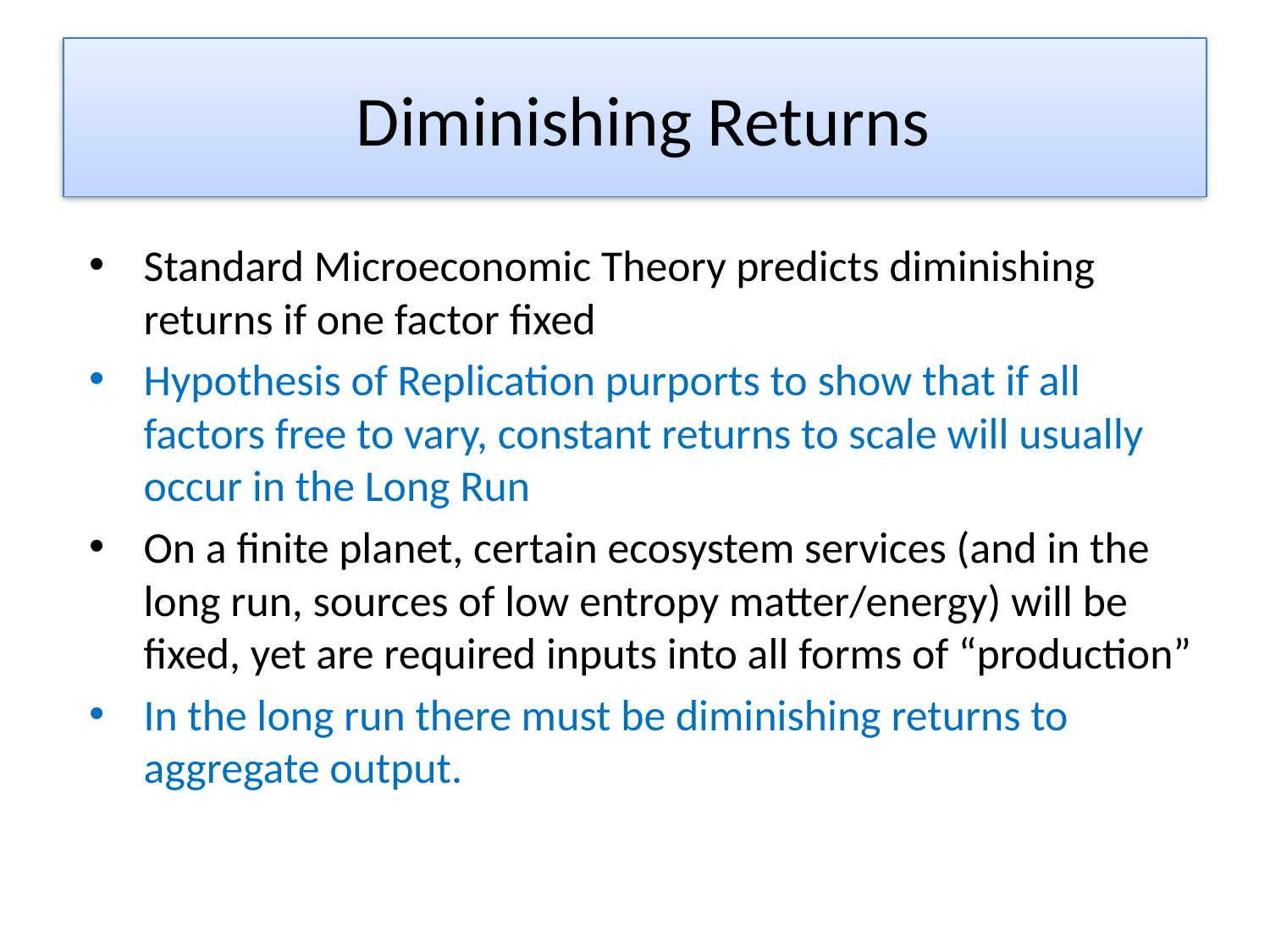

# Diminishing Returns
Standard Microeconomic Theory predicts diminishing returns if one factor fixed
Hypothesis of Replication purports to show that if all factors free to vary, constant returns to scale will usually occur in the Long Run
On a finite planet, certain ecosystem services (and in the long run, sources of low entropy matter/energy) will be fixed, yet are required inputs into all forms of “production”
In the long run there must be diminishing returns to aggregate output.